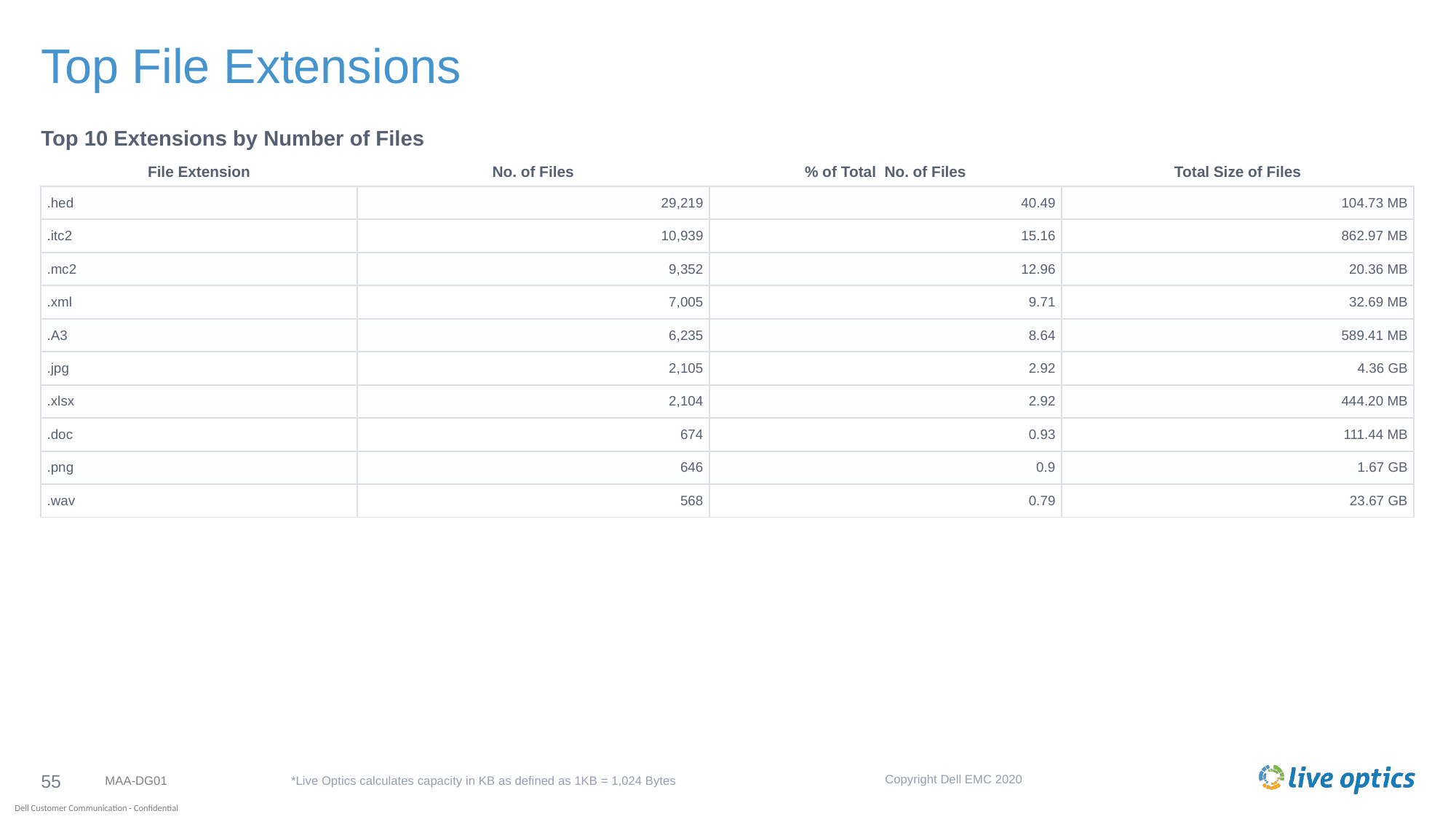

# Top File Extensions
Top 10 Extensions by Number of Files
| File Extension | No. of Files | % of Total No. of Files | Total Size of Files |
| --- | --- | --- | --- |
| .hed | 29,219 | 40.49 | 104.73 MB |
| .itc2 | 10,939 | 15.16 | 862.97 MB |
| .mc2 | 9,352 | 12.96 | 20.36 MB |
| .xml | 7,005 | 9.71 | 32.69 MB |
| .A3 | 6,235 | 8.64 | 589.41 MB |
| .jpg | 2,105 | 2.92 | 4.36 GB |
| .xlsx | 2,104 | 2.92 | 444.20 MB |
| .doc | 674 | 0.93 | 111.44 MB |
| .png | 646 | 0.9 | 1.67 GB |
| .wav | 568 | 0.79 | 23.67 GB |